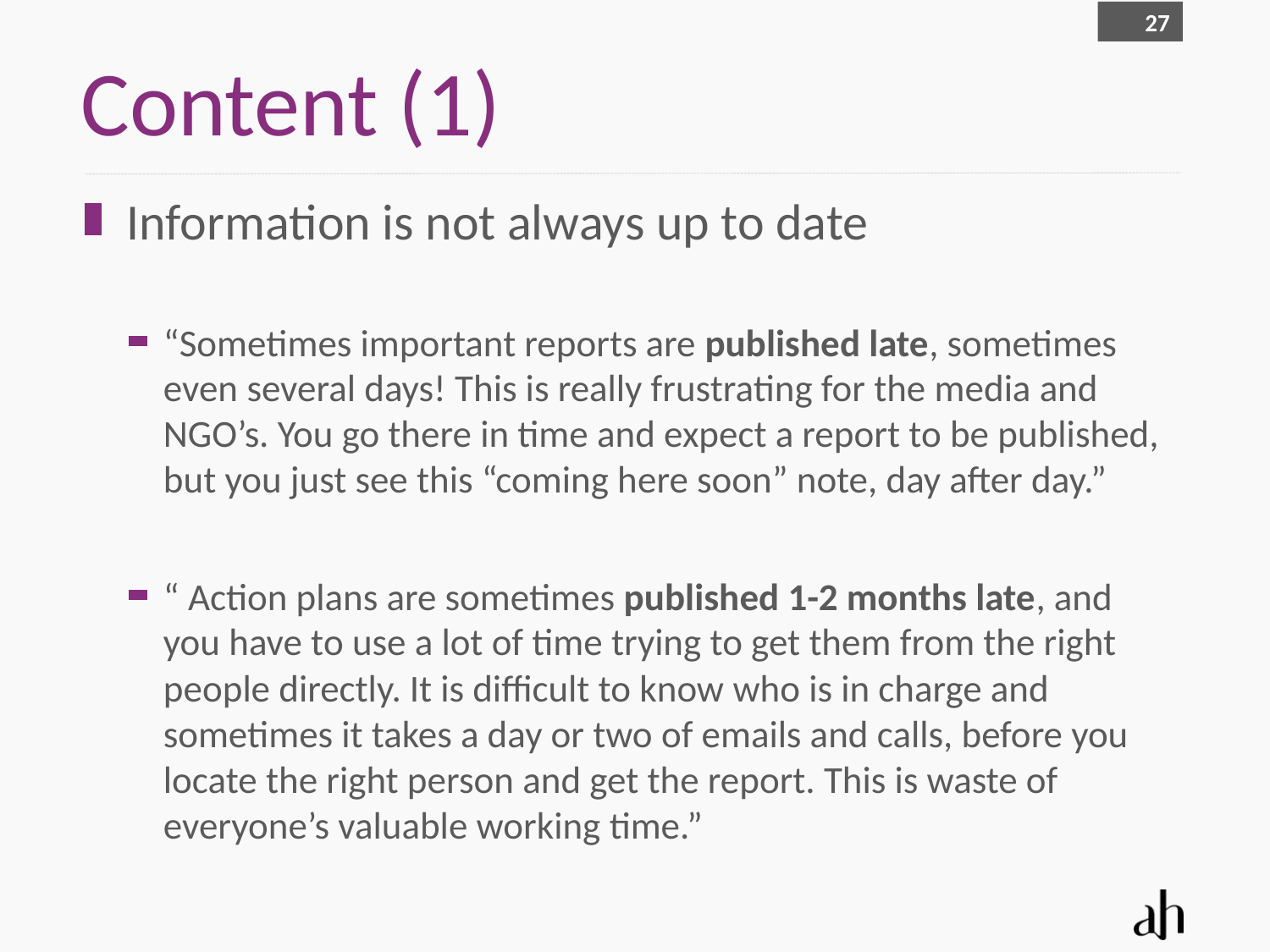

27
# Content (1)

Information is not always up to date

“Sometimes important reports are published late, sometimes even several days! This is really frustrating for the media and NGO’s. You go there in time and expect a report to be published, but you just see this “coming here soon” note, day after day.”

“ Action plans are sometimes published 1-2 months late, and you have to use a lot of time trying to get them from the right people directly. It is difficult to know who is in charge and sometimes it takes a day or two of emails and calls, before you locate the right person and get the report. This is waste of everyone’s valuable working time.”